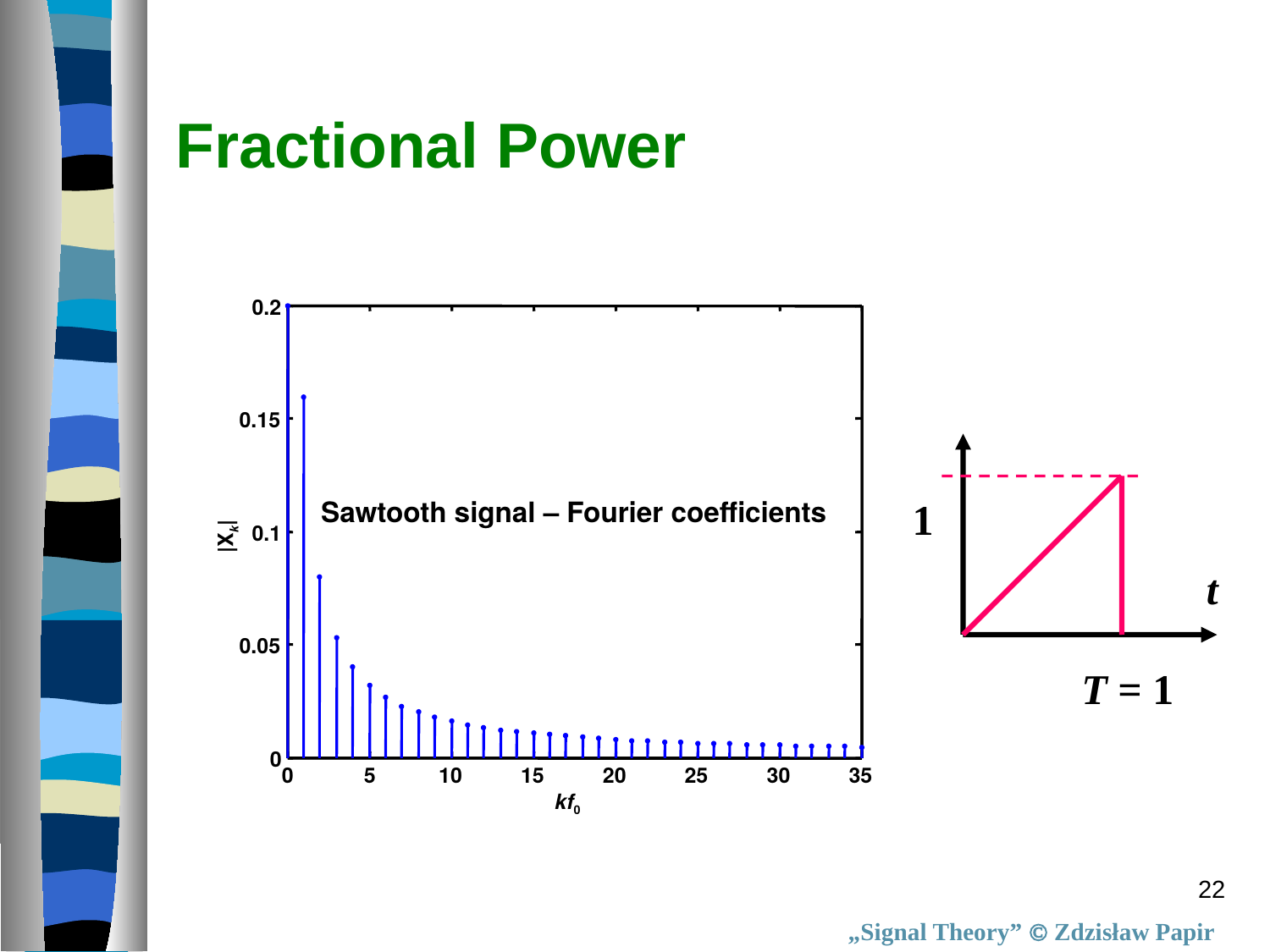

# Fractional Power

0.2

0.15

Sawtooth signal – Fourier coefficients
0.1
|Xk|

0.05

0

0
5
10
15
20
25
30
35
kf0

1

t

T = 1
22
„Signal Theory” © Zdzisław Papir